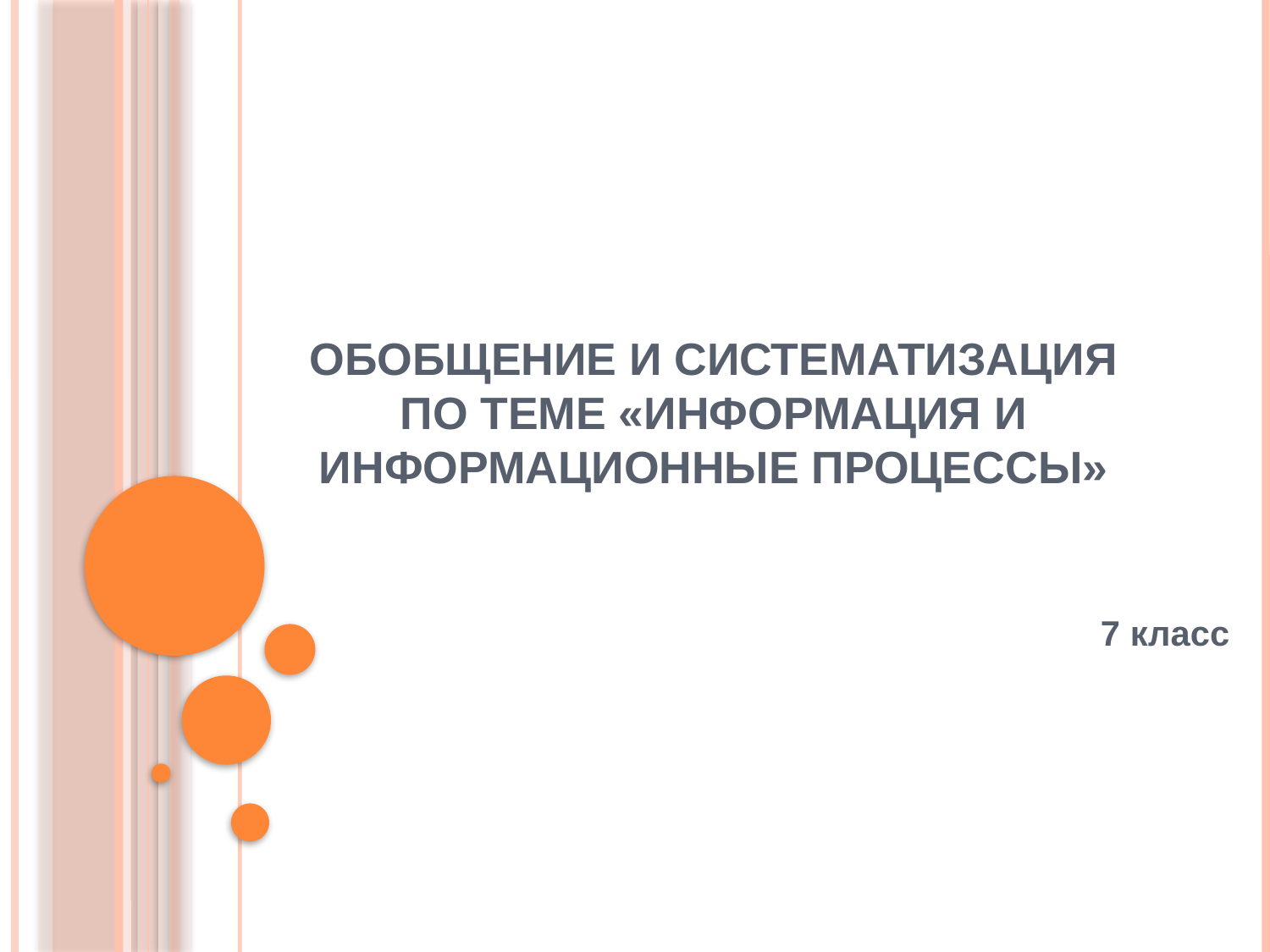

# Обобщение и систематизация по теме «Информация и информационные процессы»

7 класс